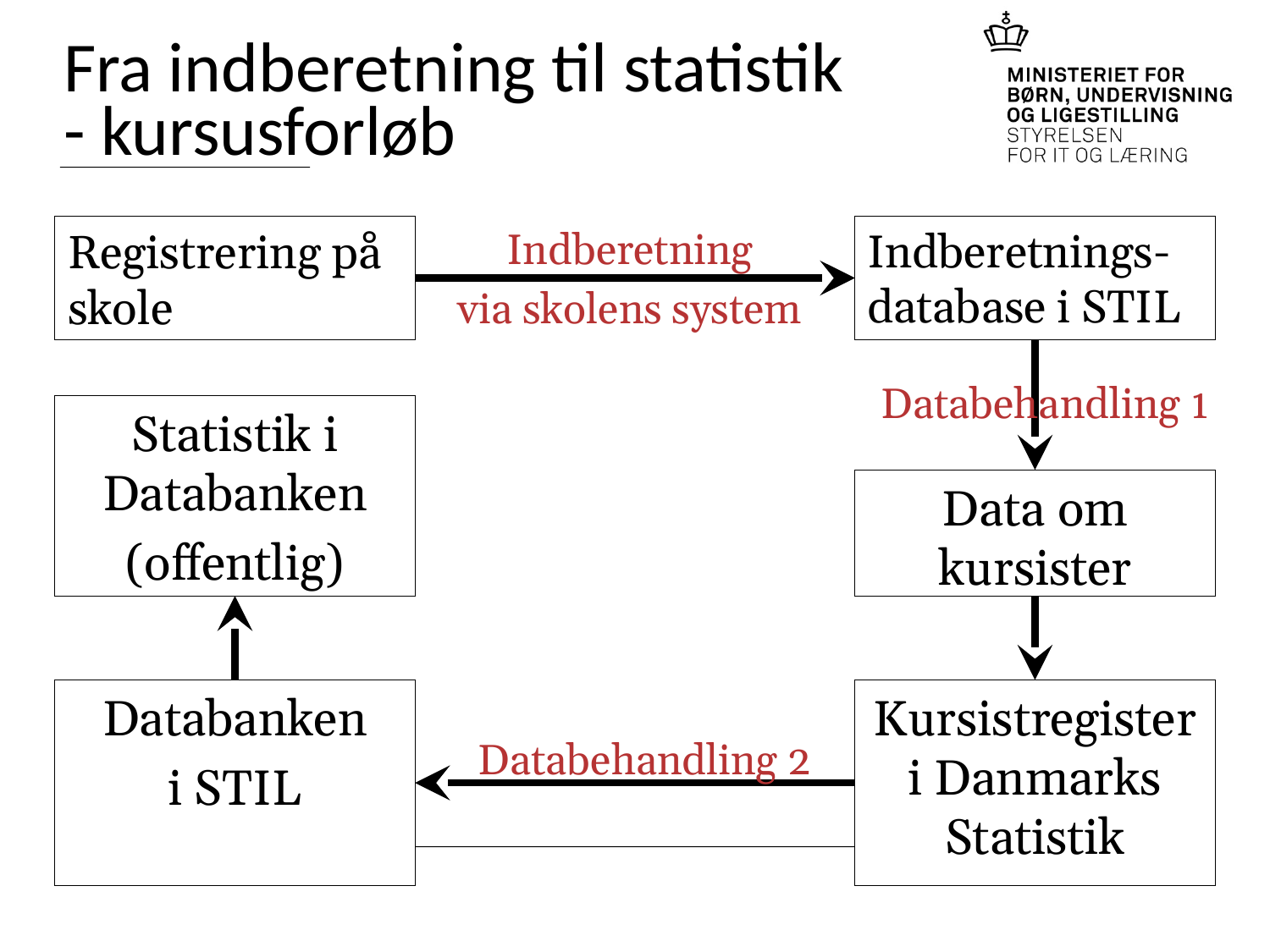

# Fra indberetning til statistik - kursusforløb
Registrering på skole

Indberetning
via skolens system

Indberetnings-database i STIL

Databehandling 1

Statistik i Databanken
(offentlig)

Data om kursister

Databanken
i STIL

Kursistregisteri Danmarks Statistik

Databehandling 2